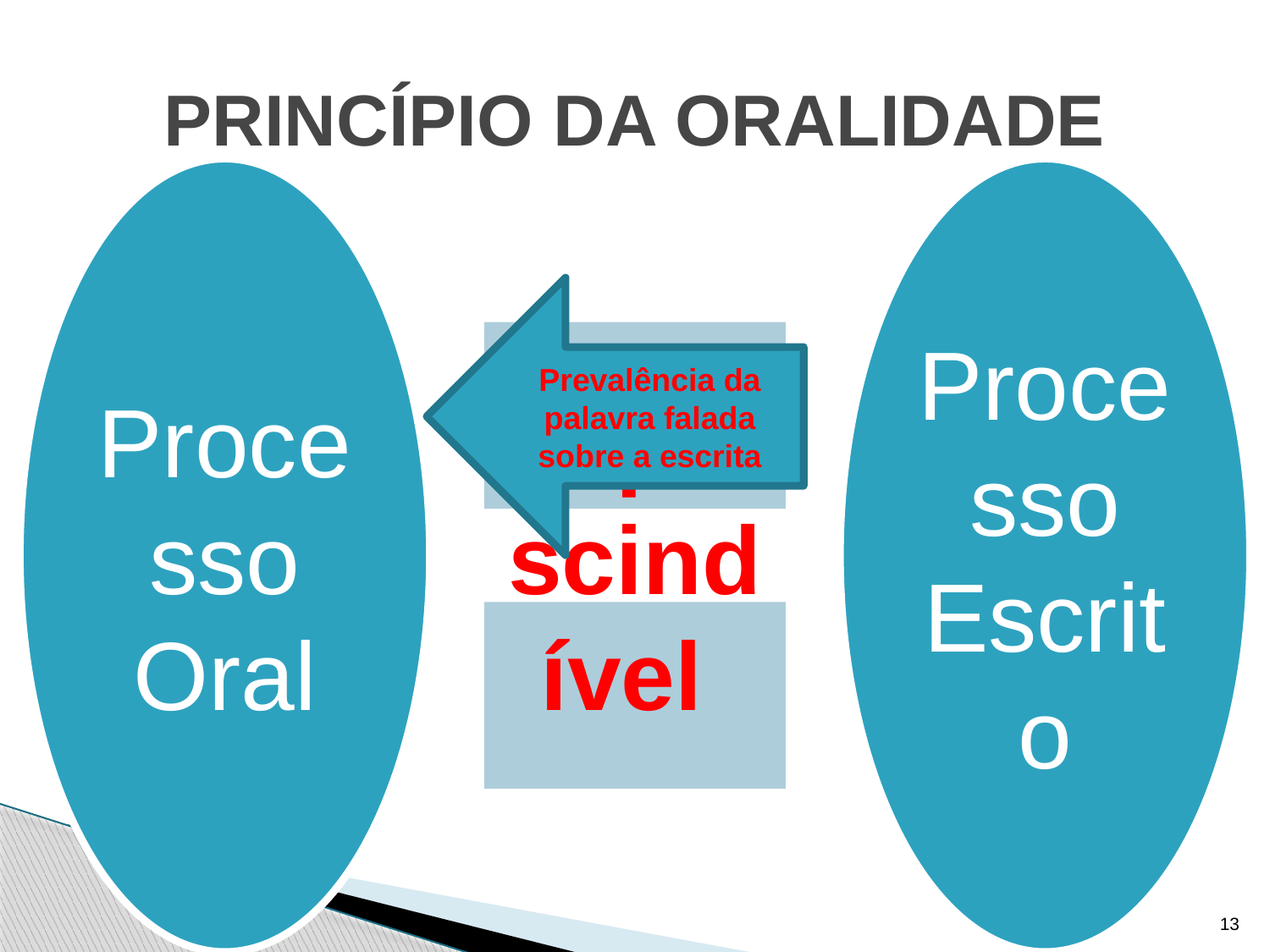

# PRINCÍPIO DA ORALIDADE
Processo Oral
Imprescindível
Processo Escrito
Prevalência da palavra falada sobre a escrita
13